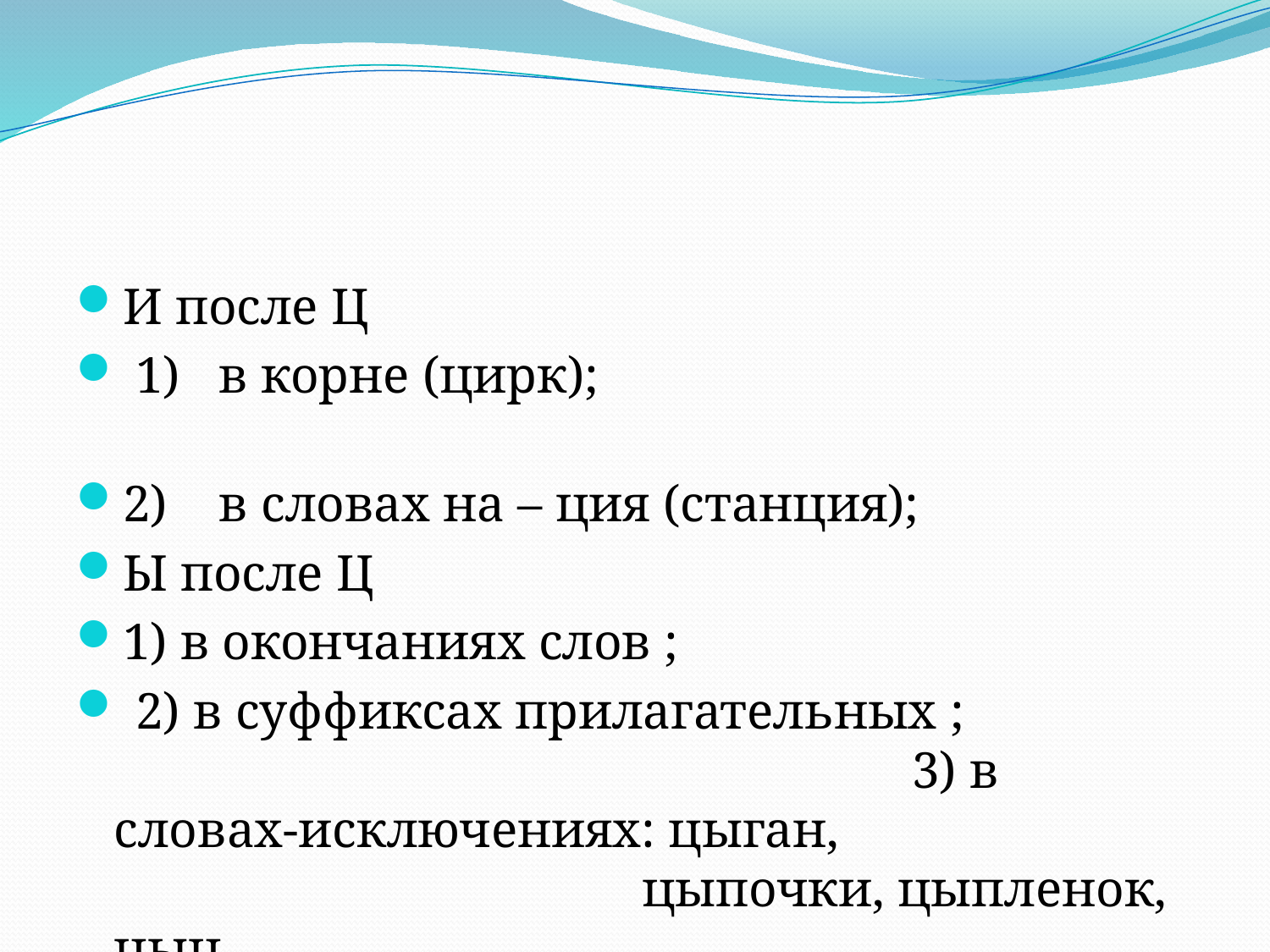

#
И после Ц
 1)   в корне (цирк);
2)    в словах на – ция (станция);
Ы после Ц
1) в окончаниях слов ;
 2) в суффиксах прилагательных ;                                                                                3) в словах-исключениях: цыган,                                                                     цыпочки, цыпленок, цыц.